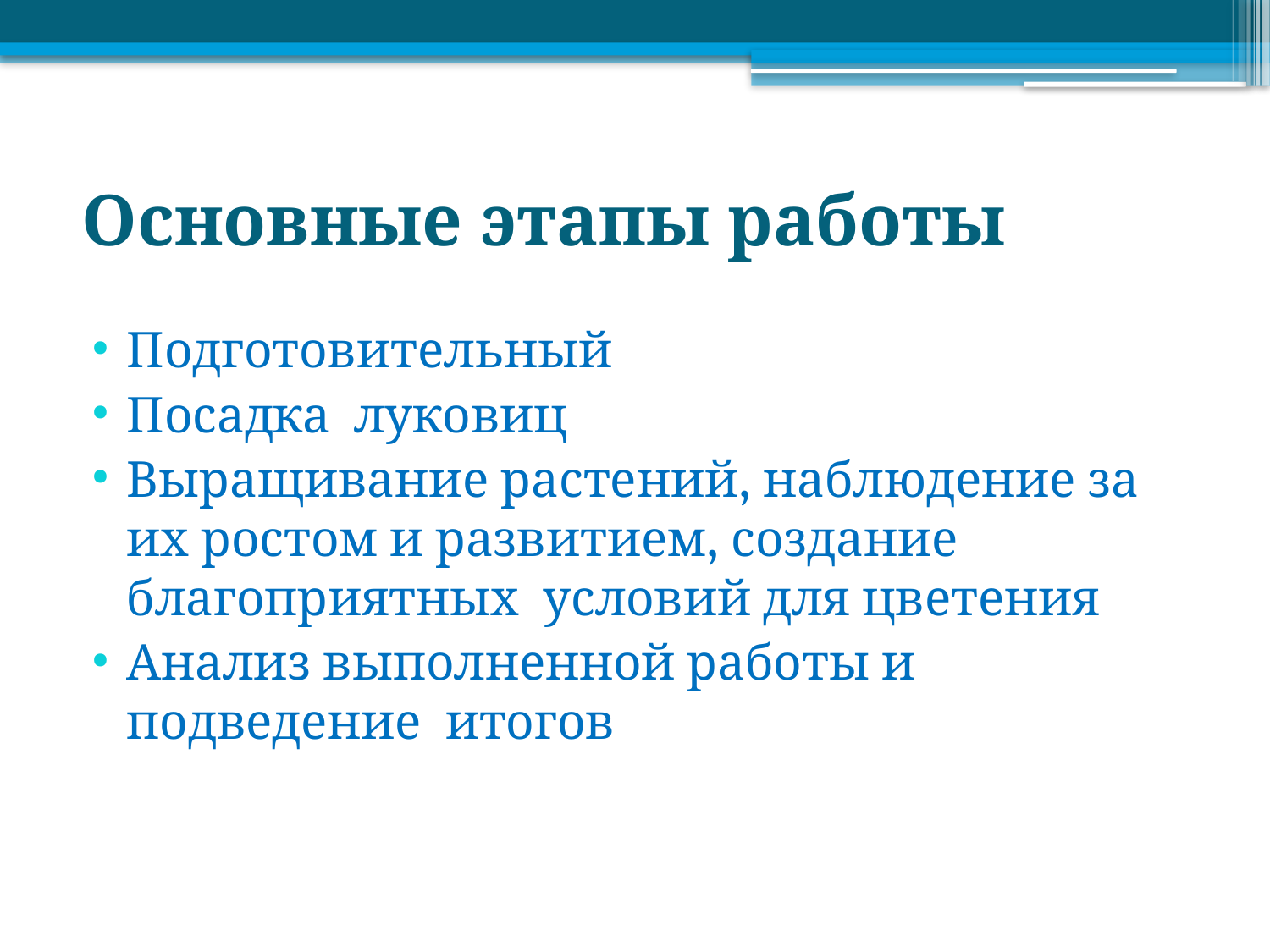

# Основные этапы работы
Подготовительный
Посадка  луковиц
Выращивание растений, наблюдение за их ростом и развитием, создание благоприятных  условий для цветения
Анализ выполненной работы и подведение  итогов